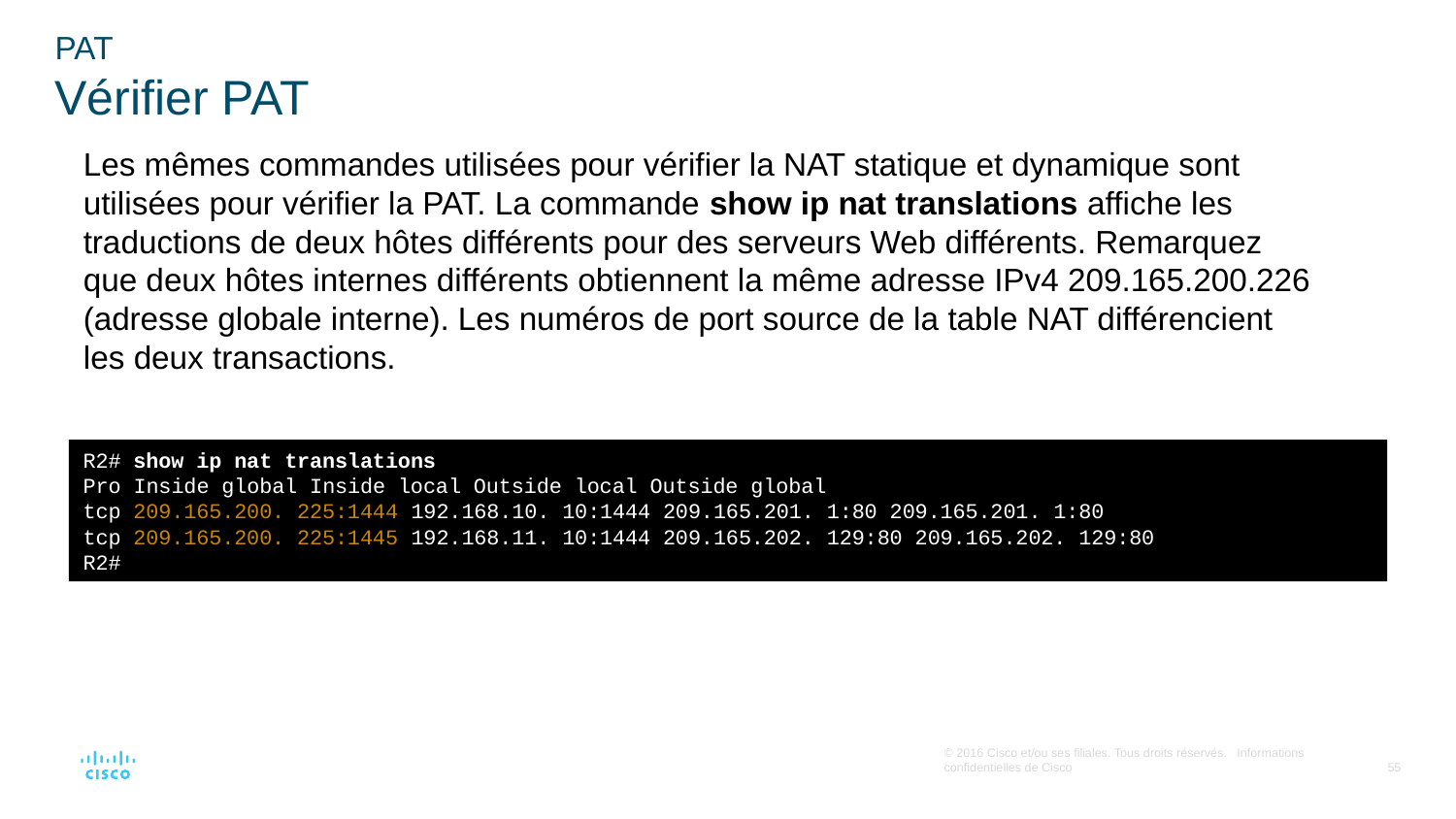

# PAT Vérifier PAT
Les mêmes commandes utilisées pour vérifier la NAT statique et dynamique sont utilisées pour vérifier la PAT. La commande show ip nat translations affiche les traductions de deux hôtes différents pour des serveurs Web différents. Remarquez que deux hôtes internes différents obtiennent la même adresse IPv4 209.165.200.226 (adresse globale interne). Les numéros de port source de la table NAT différencient les deux transactions.
R2# show ip nat translations
Pro Inside global Inside local Outside local Outside global
tcp 209.165.200. 225:1444 192.168.10. 10:1444 209.165.201. 1:80 209.165.201. 1:80
tcp 209.165.200. 225:1445 192.168.11. 10:1444 209.165.202. 129:80 209.165.202. 129:80
R2#